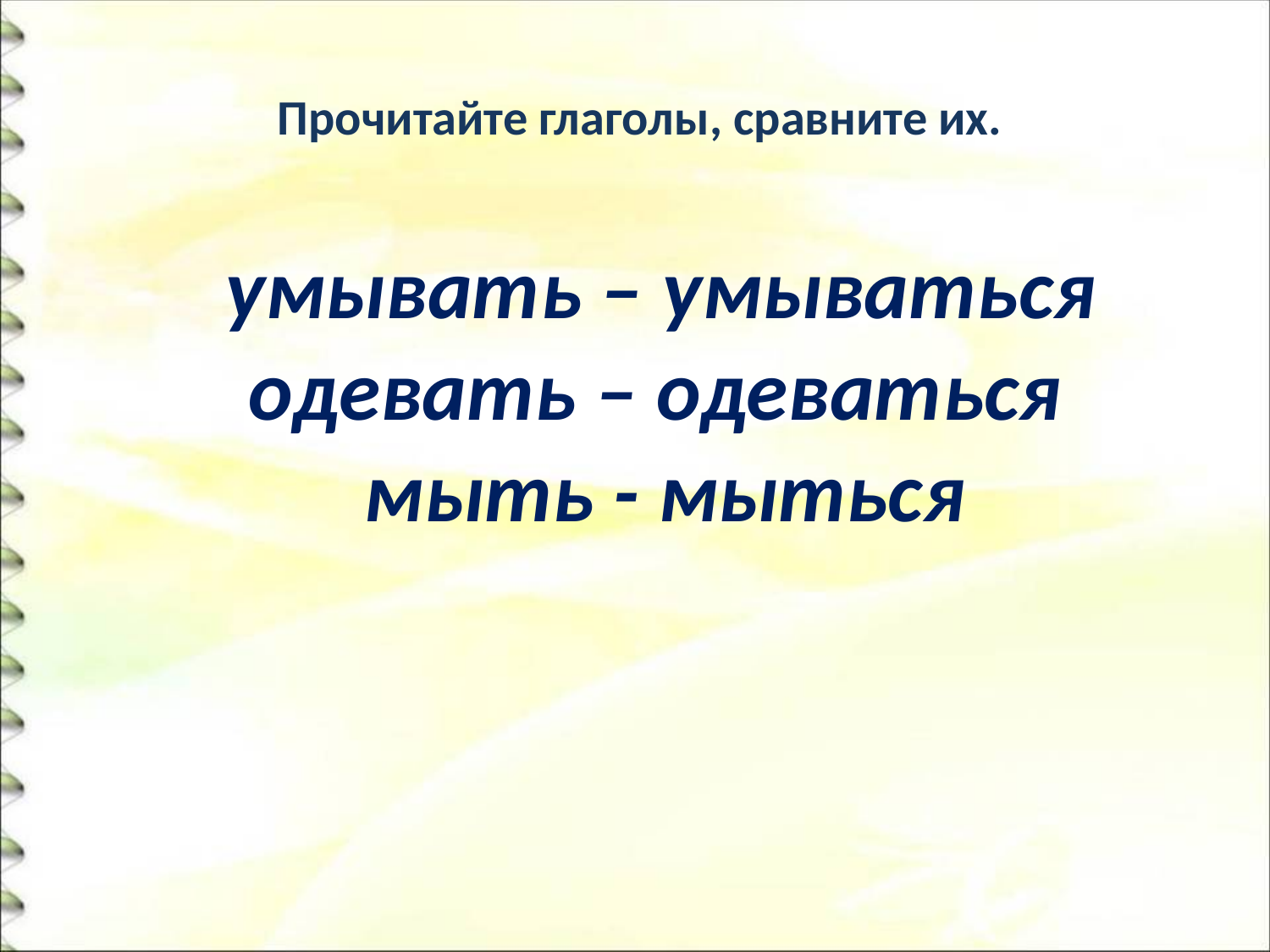

Прочитайте глаголы, сравните их.

 умывать – умываться
одевать – одеваться
мыть - мыться